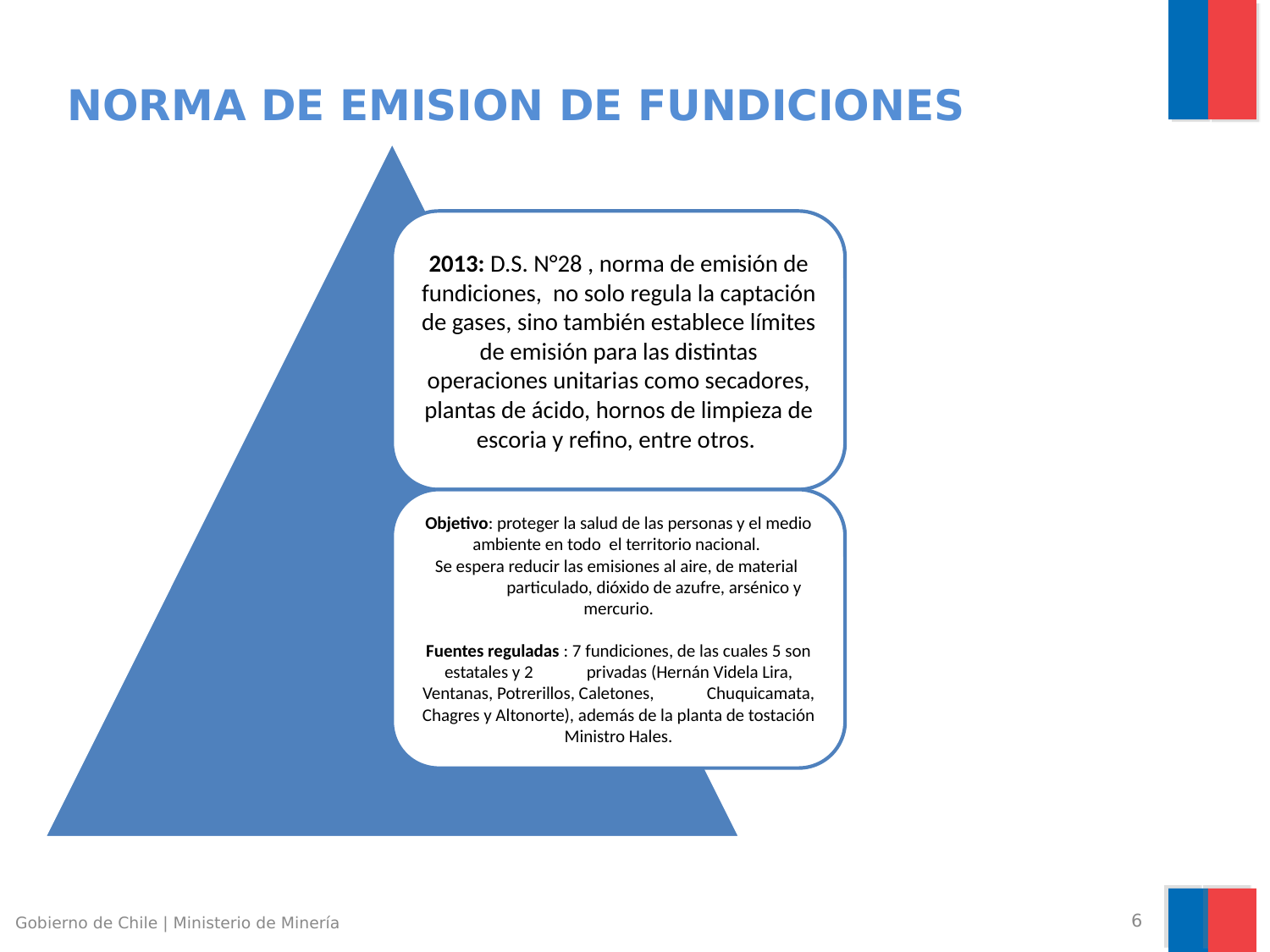

NORMA DE EMISION DE FUNDICIONES
2013: D.S. N°28 , norma de emisión de fundiciones,  no solo regula la captación de gases, sino también establece límites de emisión para las distintas operaciones unitarias como secadores, plantas de ácido, hornos de limpieza de escoria y refino, entre otros.
Objetivo: proteger la salud de las personas y el medio ambiente en todo  el territorio nacional.
Se espera reducir las emisiones al aire, de material 	particulado, dióxido de azufre, arsénico y mercurio.
Fuentes reguladas : 7 fundiciones, de las cuales 5 son estatales y 2 	privadas (Hernán Videla Lira, Ventanas, Potrerillos, Caletones, 	Chuquicamata, Chagres y Altonorte), además de la planta de tostación Ministro Hales.
Gobierno de Chile | Ministerio de Minería
6